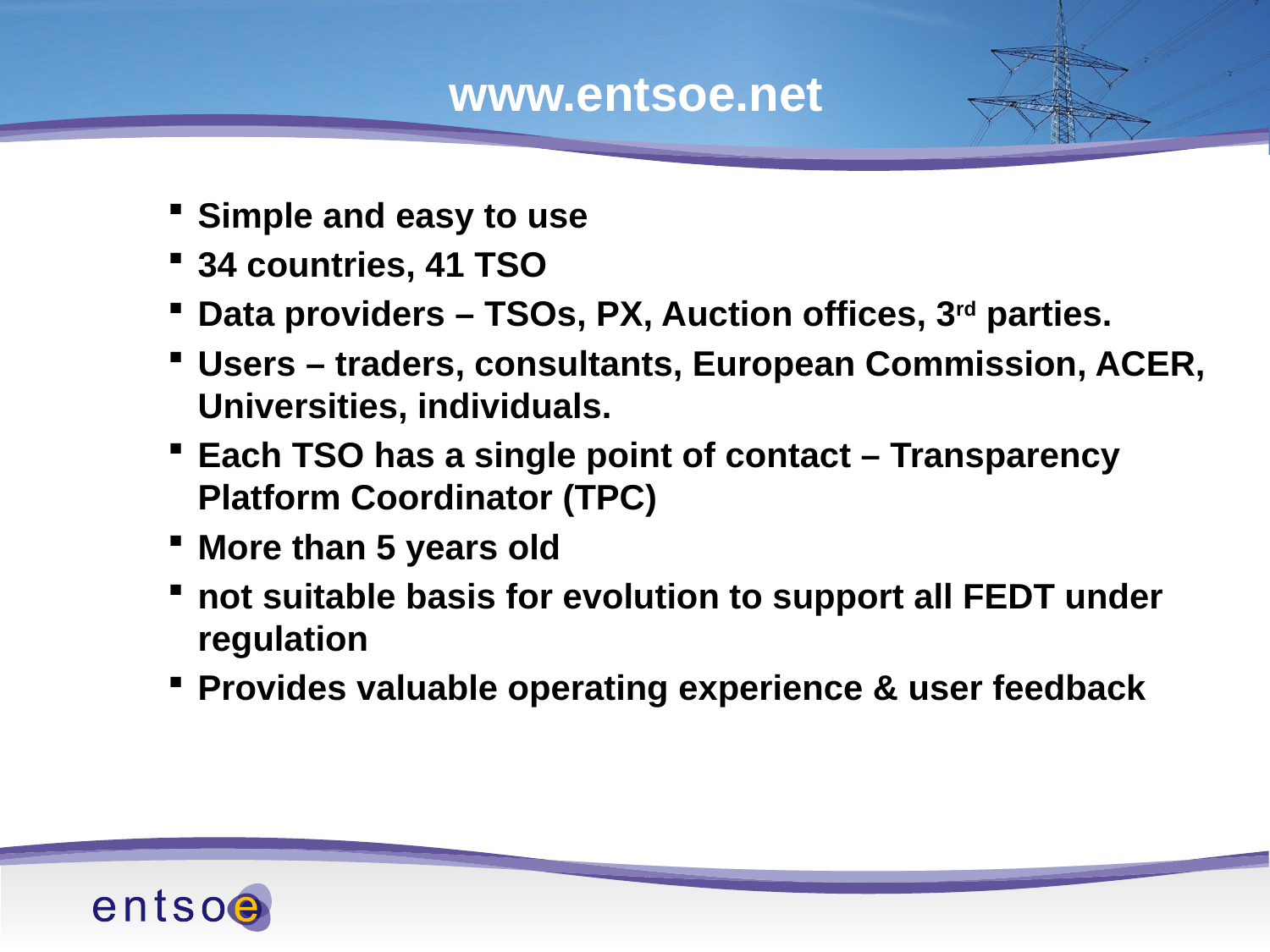

www.entsoe.net
Simple and easy to use
34 countries, 41 TSO
Data providers – TSOs, PX, Auction offices, 3rd parties.
Users – traders, consultants, European Commission, ACER, Universities, individuals.
Each TSO has a single point of contact – Transparency Platform Coordinator (TPC)
More than 5 years old
not suitable basis for evolution to support all FEDT under regulation
Provides valuable operating experience & user feedback